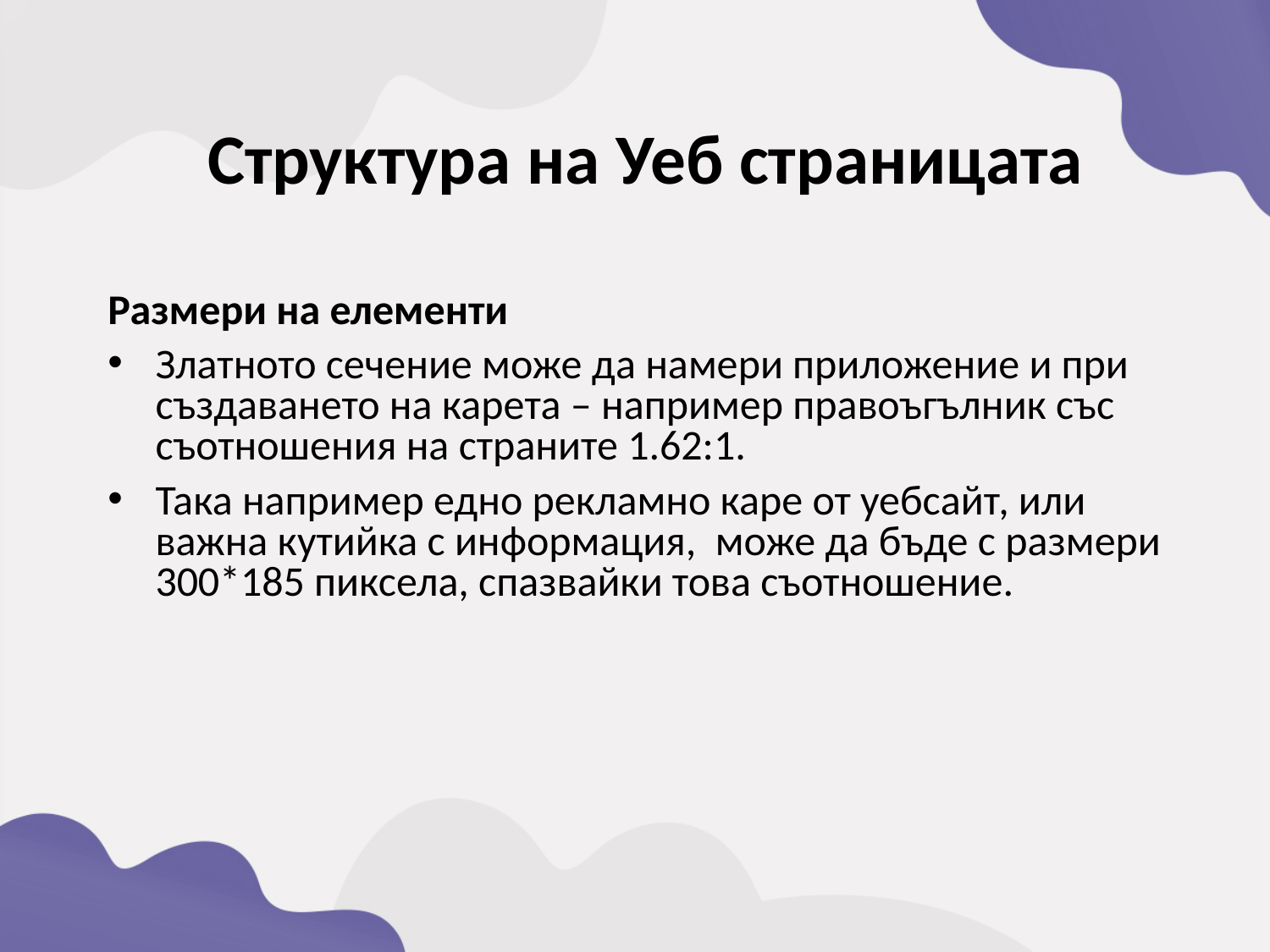

Структура на Уеб страницата

Размери на елементи
Златното сечение може да намери приложение и при създаването на карета – например правоъгълник със съотношения на страните 1.62:1.
Така например едно рекламно каре от уебсайт, или важна кутийка с информация,  може да бъде с размери 300*185 пиксела, спазвайки това съотношение.